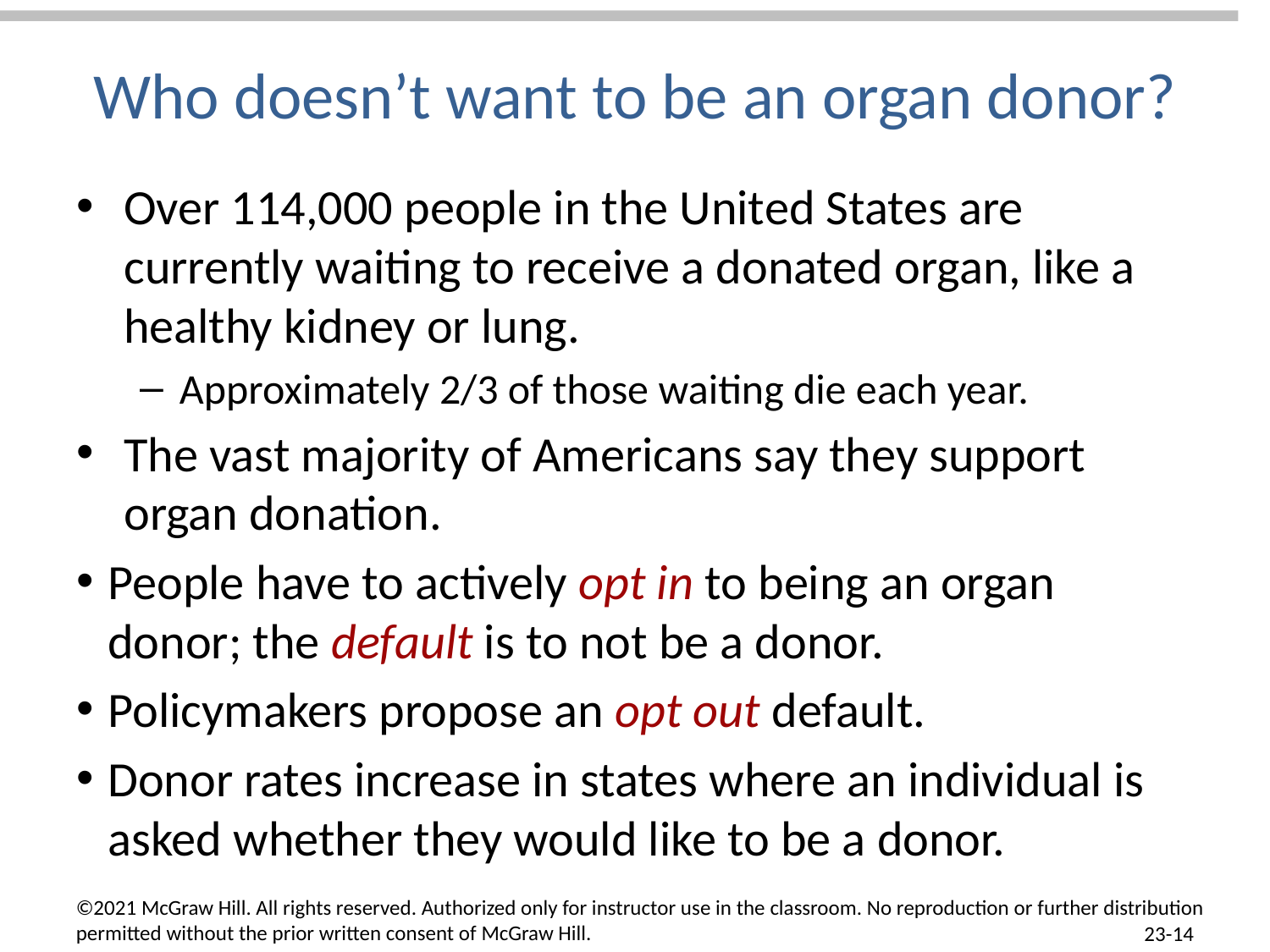

# Who doesn’t want to be an organ donor?
Over 114,000 people in the United States are currently waiting to receive a donated organ, like a healthy kidney or lung.
Approximately 2/3 of those waiting die each year.
The vast majority of Americans say they support organ donation.
People have to actively opt in to being an organ donor; the default is to not be a donor.
Policymakers propose an opt out default.
Donor rates increase in states where an individual is asked whether they would like to be a donor.